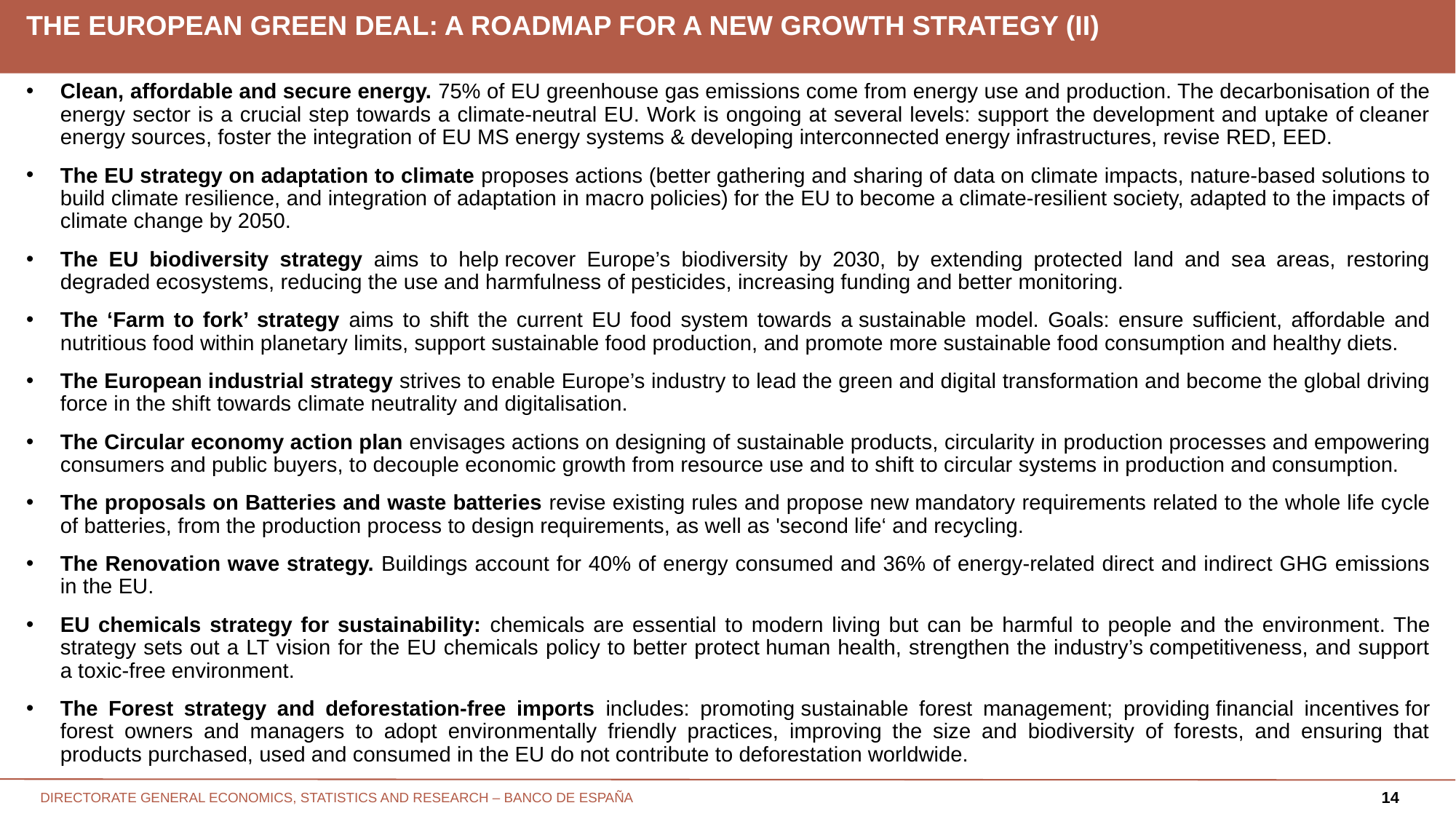

# The European green deal: a roadmap for a new growth strategy (II)
Clean, affordable and secure energy. 75% of EU greenhouse gas emissions come from energy use and production. The decarbonisation of the energy sector is a crucial step towards a climate-neutral EU. Work is ongoing at several levels: support the development and uptake of cleaner energy sources, foster the integration of EU MS energy systems & developing interconnected energy infrastructures, revise RED, EED.
The EU strategy on adaptation to climate proposes actions (better gathering and sharing of data on climate impacts, nature-based solutions to build climate resilience, and integration of adaptation in macro policies) for the EU to become a climate-resilient society, adapted to the impacts of climate change by 2050.
The EU biodiversity strategy aims to help recover Europe’s biodiversity by 2030, by extending protected land and sea areas, restoring degraded ecosystems, reducing the use and harmfulness of pesticides, increasing funding and better monitoring.
The ‘Farm to fork’ strategy aims to shift the current EU food system towards a sustainable model. Goals: ensure sufficient, affordable and nutritious food within planetary limits, support sustainable food production, and promote more sustainable food consumption and healthy diets.
The European industrial strategy strives to enable Europe’s industry to lead the green and digital transformation and become the global driving force in the shift towards climate neutrality and digitalisation.
The Circular economy action plan envisages actions on designing of sustainable products, circularity in production processes and empowering consumers and public buyers, to decouple economic growth from resource use and to shift to circular systems in production and consumption.
The proposals on Batteries and waste batteries revise existing rules and propose new mandatory requirements related to the whole life cycle of batteries, from the production process to design requirements, as well as 'second life‘ and recycling.
The Renovation wave strategy. Buildings account for 40% of energy consumed and 36% of energy-related direct and indirect GHG emissions in the EU.
EU chemicals strategy for sustainability: chemicals are essential to modern living but can be harmful to people and the environment. The strategy sets out a LT vision for the EU chemicals policy to better protect human health, strengthen the industry’s competitiveness, and support a toxic-free environment.
The Forest strategy and deforestation-free imports includes: promoting sustainable forest management; providing financial incentives for forest owners and managers to adopt environmentally friendly practices, improving the size and biodiversity of forests, and ensuring that products purchased, used and consumed in the EU do not contribute to deforestation worldwide.

14